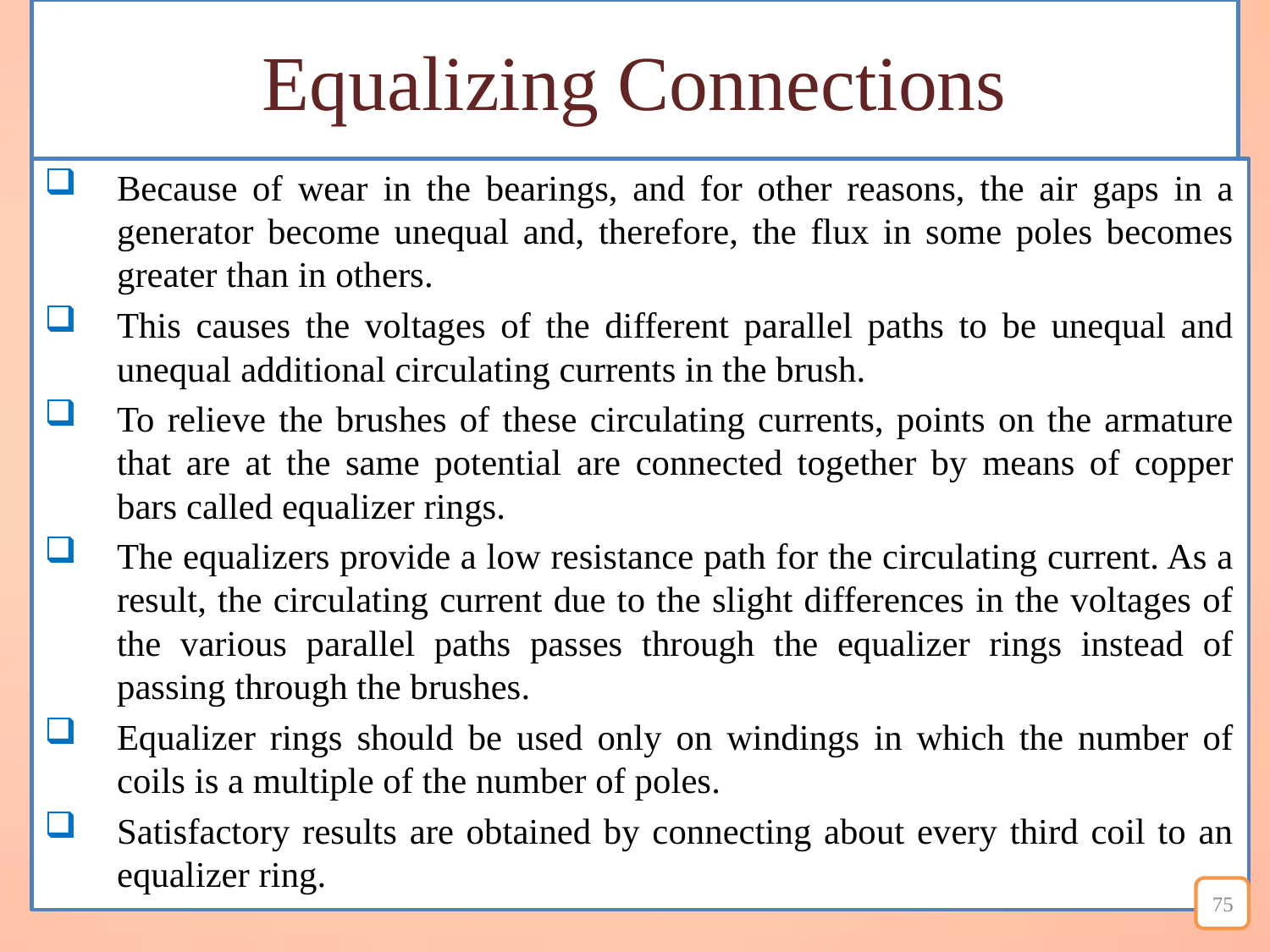

# Equalizing Connections
Because of wear in the bearings, and for other reasons, the air gaps in a generator become unequal and, therefore, the flux in some poles becomes greater than in others.
This causes the voltages of the different parallel paths to be unequal and unequal additional circulating currents in the brush.
To relieve the brushes of these circulating currents, points on the armature that are at the same potential are connected together by means of copper bars called equalizer rings.
The equalizers provide a low resistance path for the circulating current. As a result, the circulating current due to the slight differences in the voltages of the various parallel paths passes through the equalizer rings instead of passing through the brushes.
Equalizer rings should be used only on windings in which the number of coils is a multiple of the number of poles.
Satisfactory results are obtained by connecting about every third coil to an equalizer ring.
75